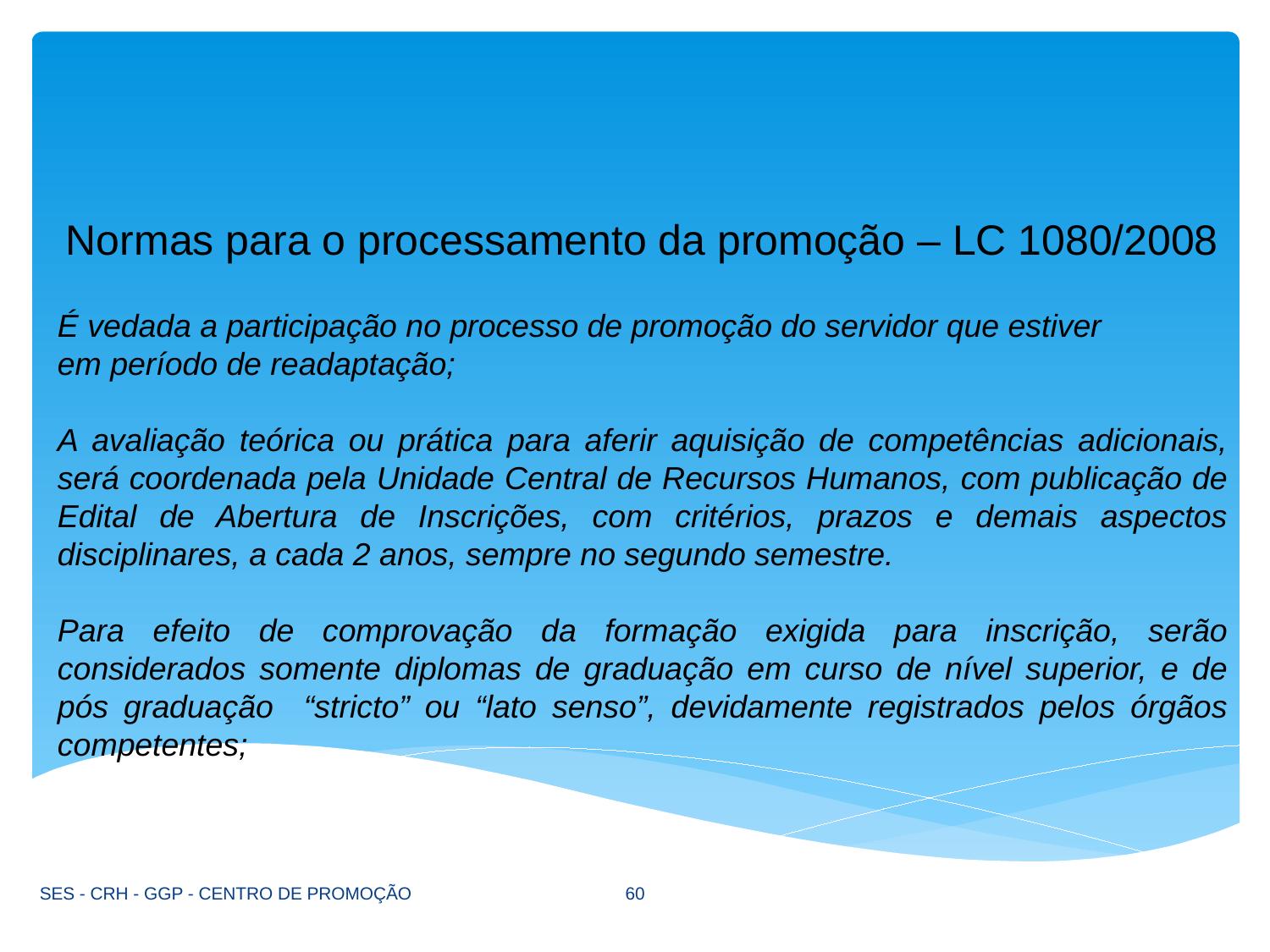

Normas para o processamento da promoção – LC 1080/2008

É vedada a participação no processo de promoção do servidor que estiver
em período de readaptação;

A avaliação teórica ou prática para aferir aquisição de competências adicionais, será coordenada pela Unidade Central de Recursos Humanos, com publicação de Edital de Abertura de Inscrições, com critérios, prazos e demais aspectos disciplinares, a cada 2 anos, sempre no segundo semestre.

Para efeito de comprovação da formação exigida para inscrição, serão considerados somente diplomas de graduação em curso de nível superior, e de pós graduação  “stricto” ou “lato senso”, devidamente registrados pelos órgãos competentes;

60
SES - CRH - GGP - CENTRO DE PROMOÇÃO